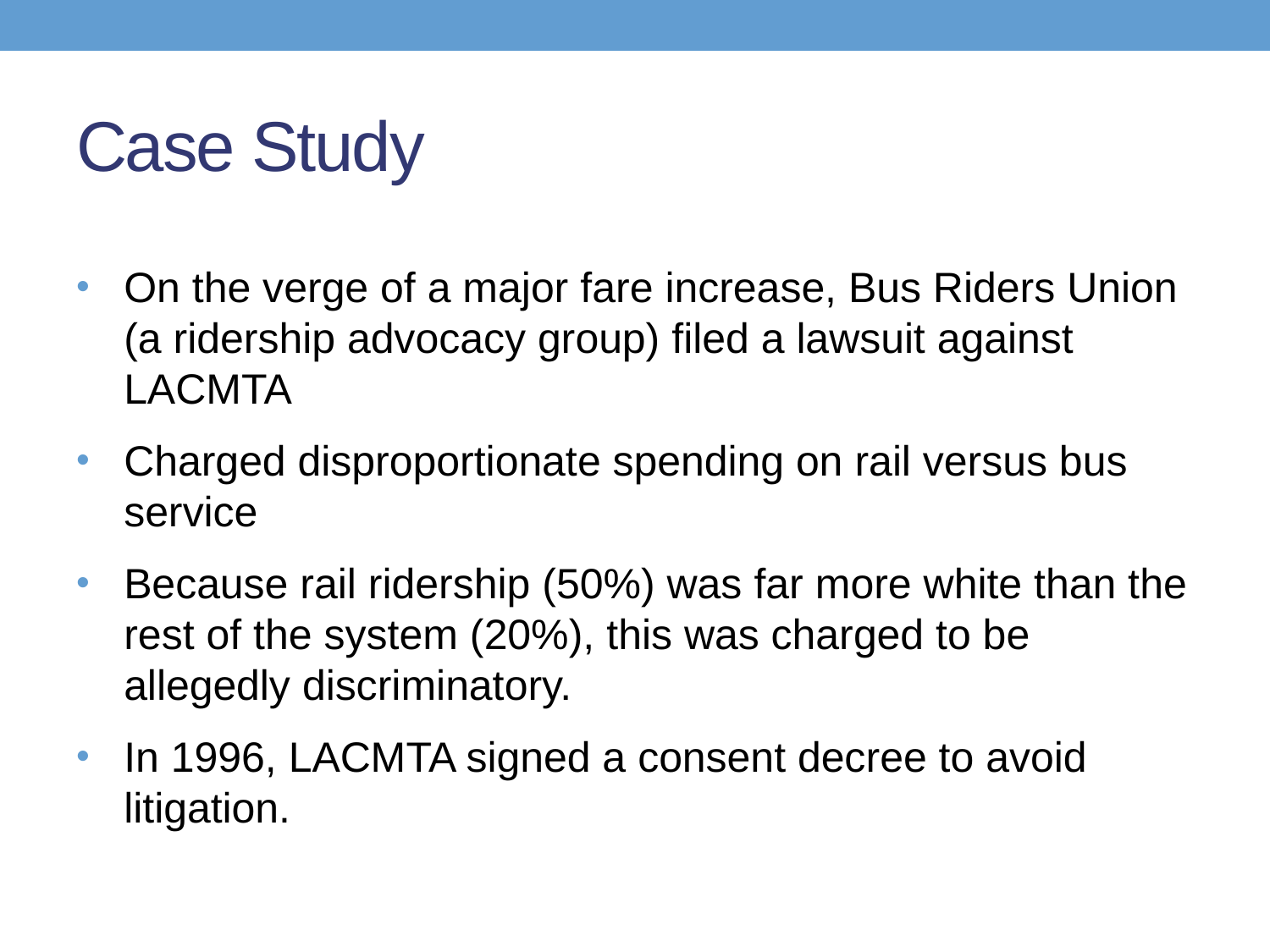

# Case Study
On the verge of a major fare increase, Bus Riders Union (a ridership advocacy group) filed a lawsuit against LACMTA
Charged disproportionate spending on rail versus bus service
Because rail ridership (50%) was far more white than the rest of the system (20%), this was charged to be allegedly discriminatory.
In 1996, LACMTA signed a consent decree to avoid litigation.